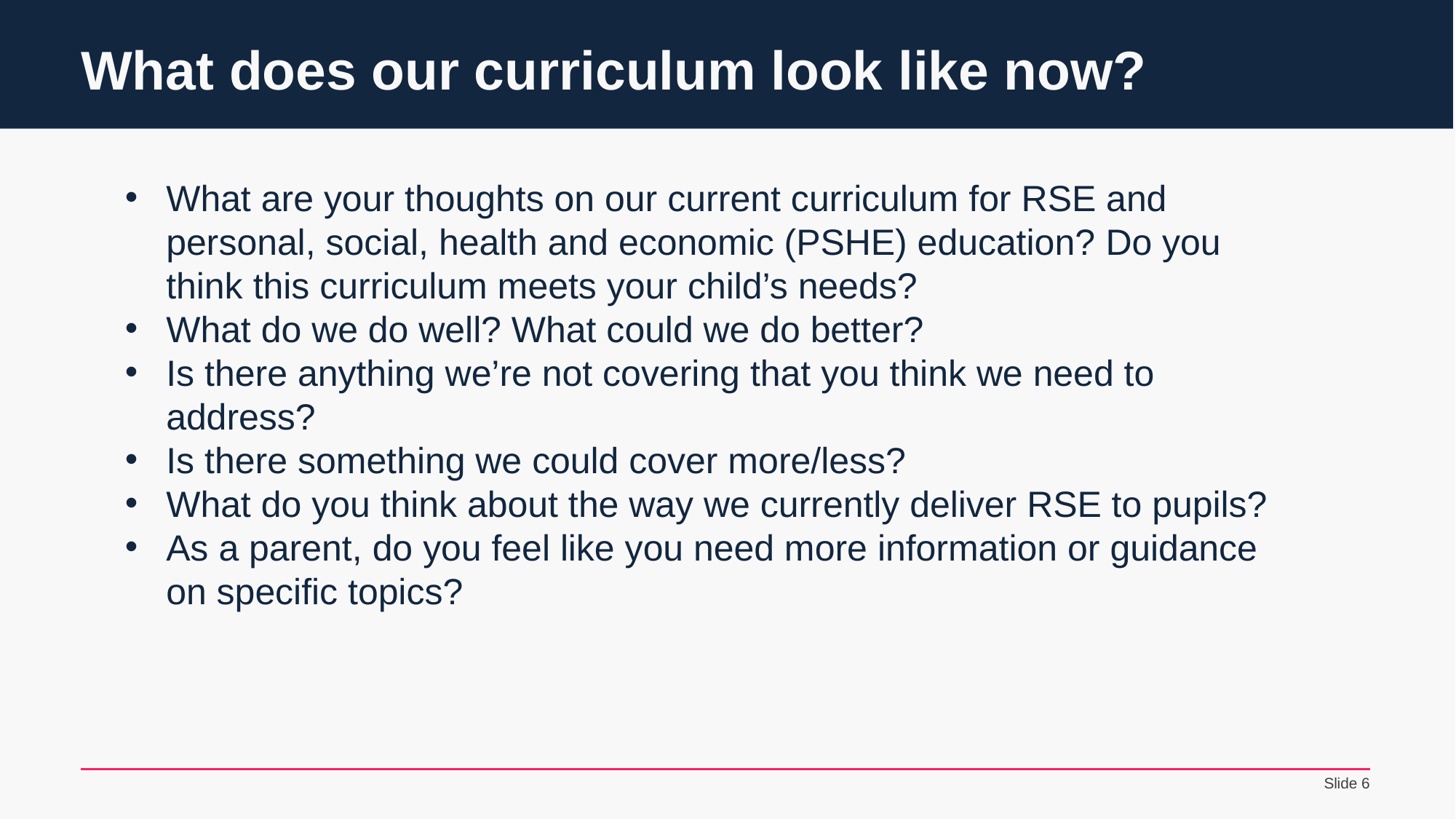

# What does our curriculum look like now?
What are your thoughts on our current curriculum for RSE and personal, social, health and economic (PSHE) education? Do you think this curriculum meets your child’s needs?
What do we do well? What could we do better?
Is there anything we’re not covering that you think we need to address?
Is there something we could cover more/less?
What do you think about the way we currently deliver RSE to pupils?
As a parent, do you feel like you need more information or guidance on specific topics?

 Slide 6